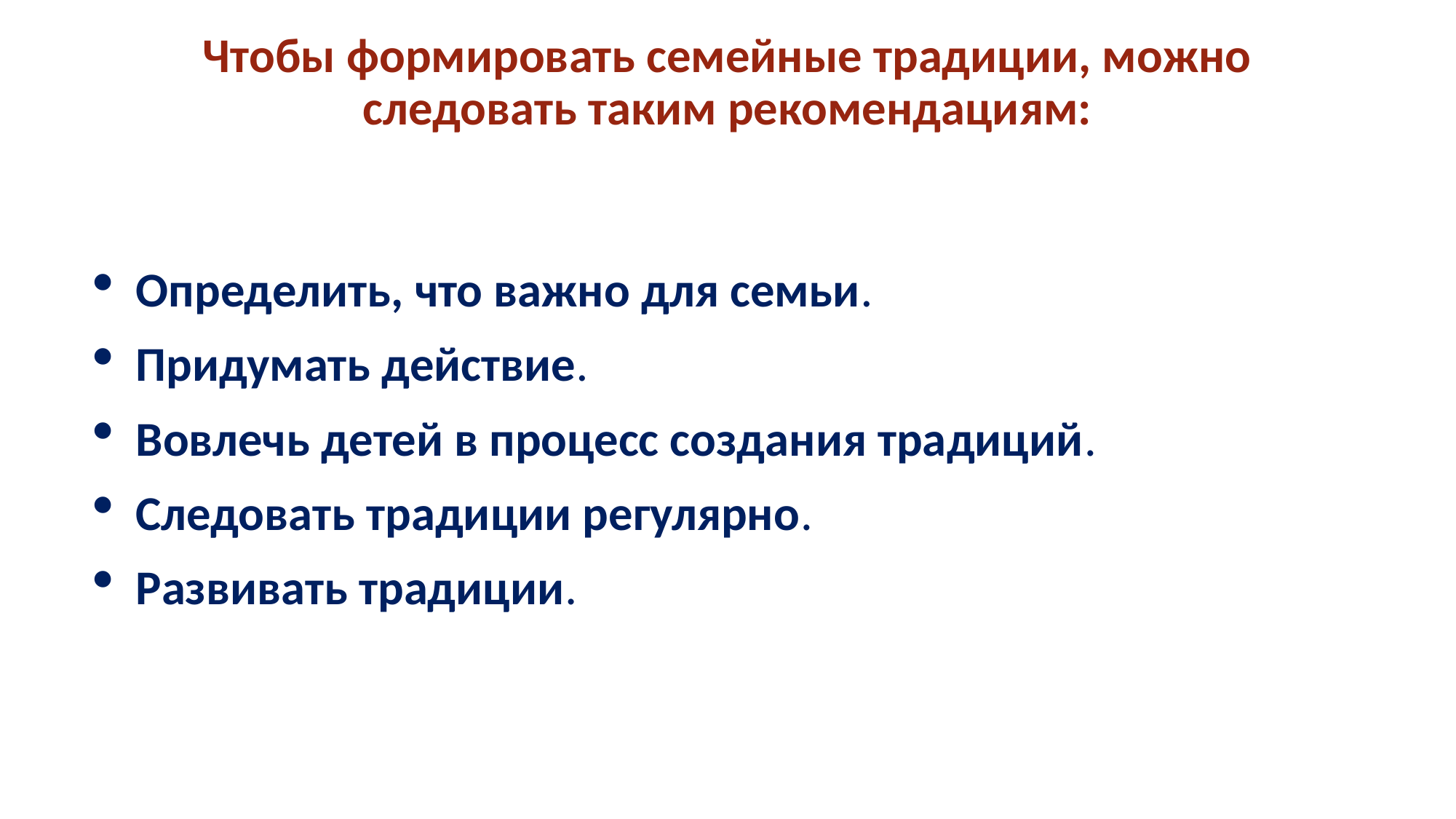

# Чтобы формировать семейные традиции, можно следовать таким рекомендациям:
Определить, что важно для семьи.
Придумать действие.
Вовлечь детей в процесс создания традиций.
Следовать традиции регулярно.
Развивать традиции.